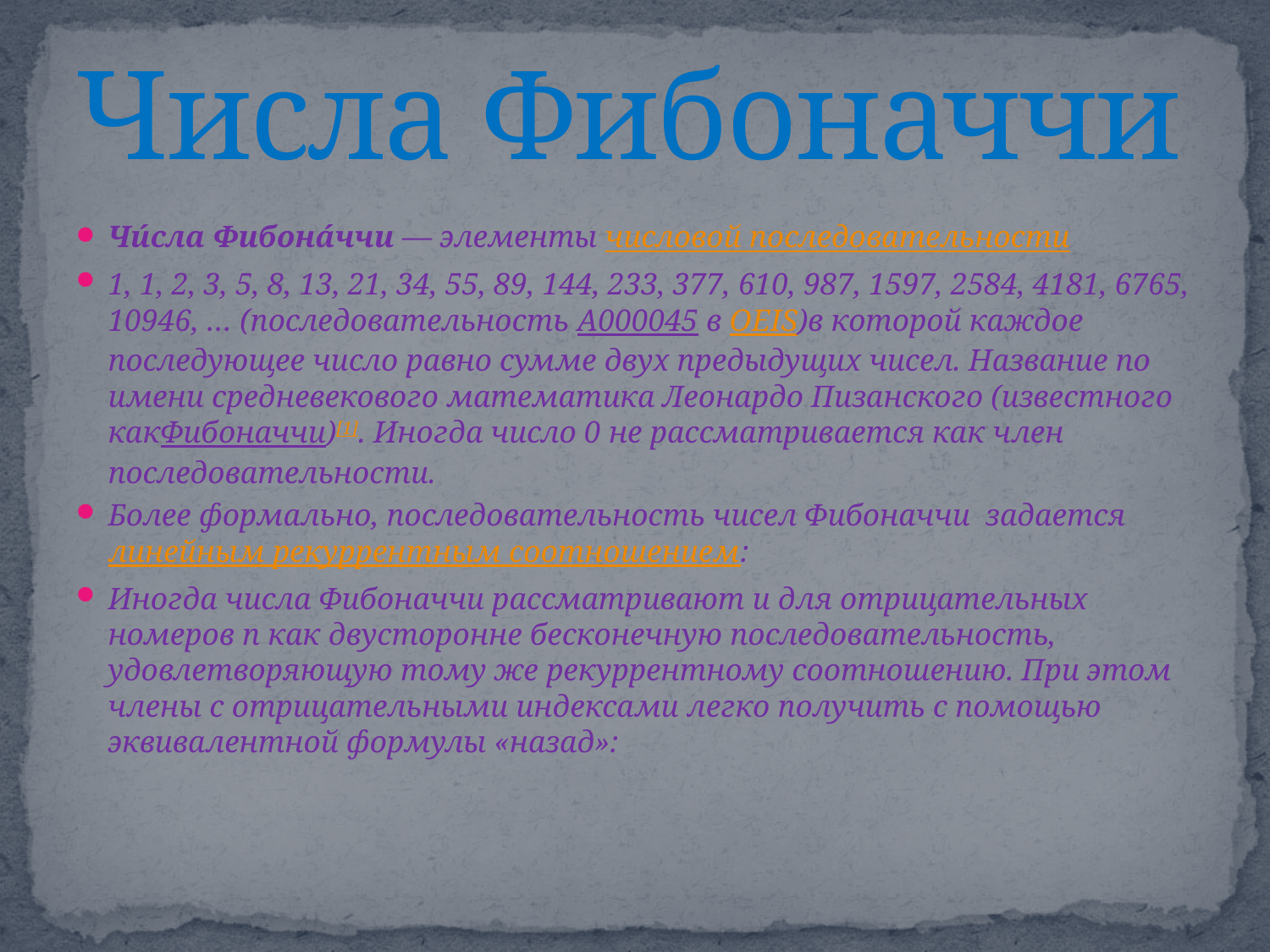

# Числа Фибоначчи
Чи́сла Фибона́ччи — элементы числовой последовательности
1, 1, 2, 3, 5, 8, 13, 21, 34, 55, 89, 144, 233, 377, 610, 987, 1597, 2584, 4181, 6765, 10946, … (последовательность A000045 в OEIS)в которой каждое последующее число равно сумме двух предыдущих чисел. Название по имени средневекового математика Леонардо Пизанского (известного какФибоначчи)[1]. Иногда число 0 не рассматривается как член последовательности.
Более формально, последовательность чисел Фибоначчи  задается линейным рекуррентным соотношением:
Иногда числа Фибоначчи рассматривают и для отрицательных номеров n как двусторонне бесконечную последовательность, удовлетворяющую тому же рекуррентному соотношению. При этом члены с отрицательными индексами легко получить с помощью эквивалентной формулы «назад»: